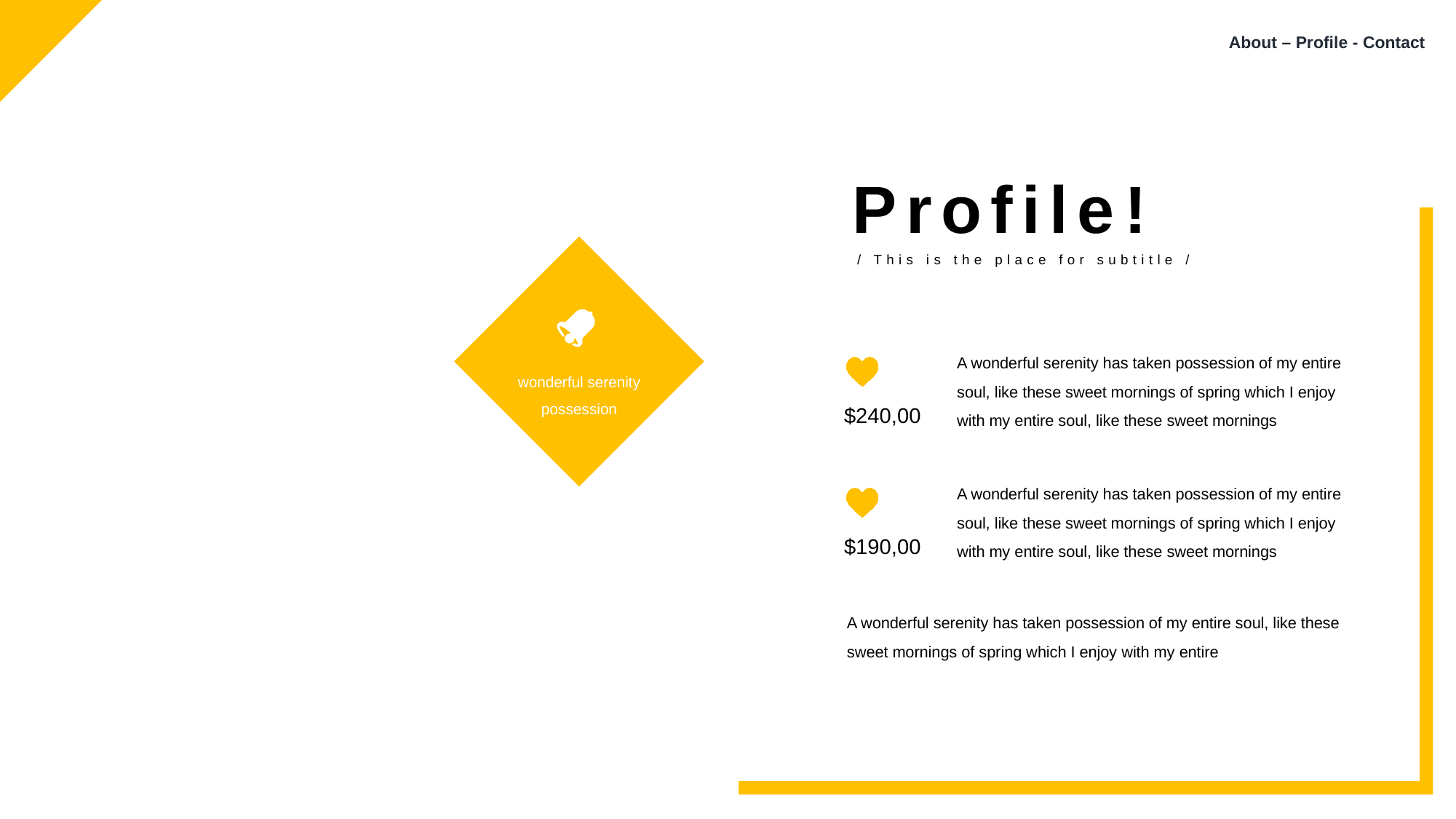

About – Profile - Contact
Profile!
/ This is the place for subtitle /

A wonderful serenity has taken possession of my entire soul, like these sweet mornings of spring which I enjoy with my entire soul, like these sweet mornings

wonderful serenity possession

$240,00
A wonderful serenity has taken possession of my entire soul, like these sweet mornings of spring which I enjoy with my entire soul, like these sweet mornings

$190,00
A wonderful serenity has taken possession of my entire soul, like these sweet mornings of spring which I enjoy with my entire